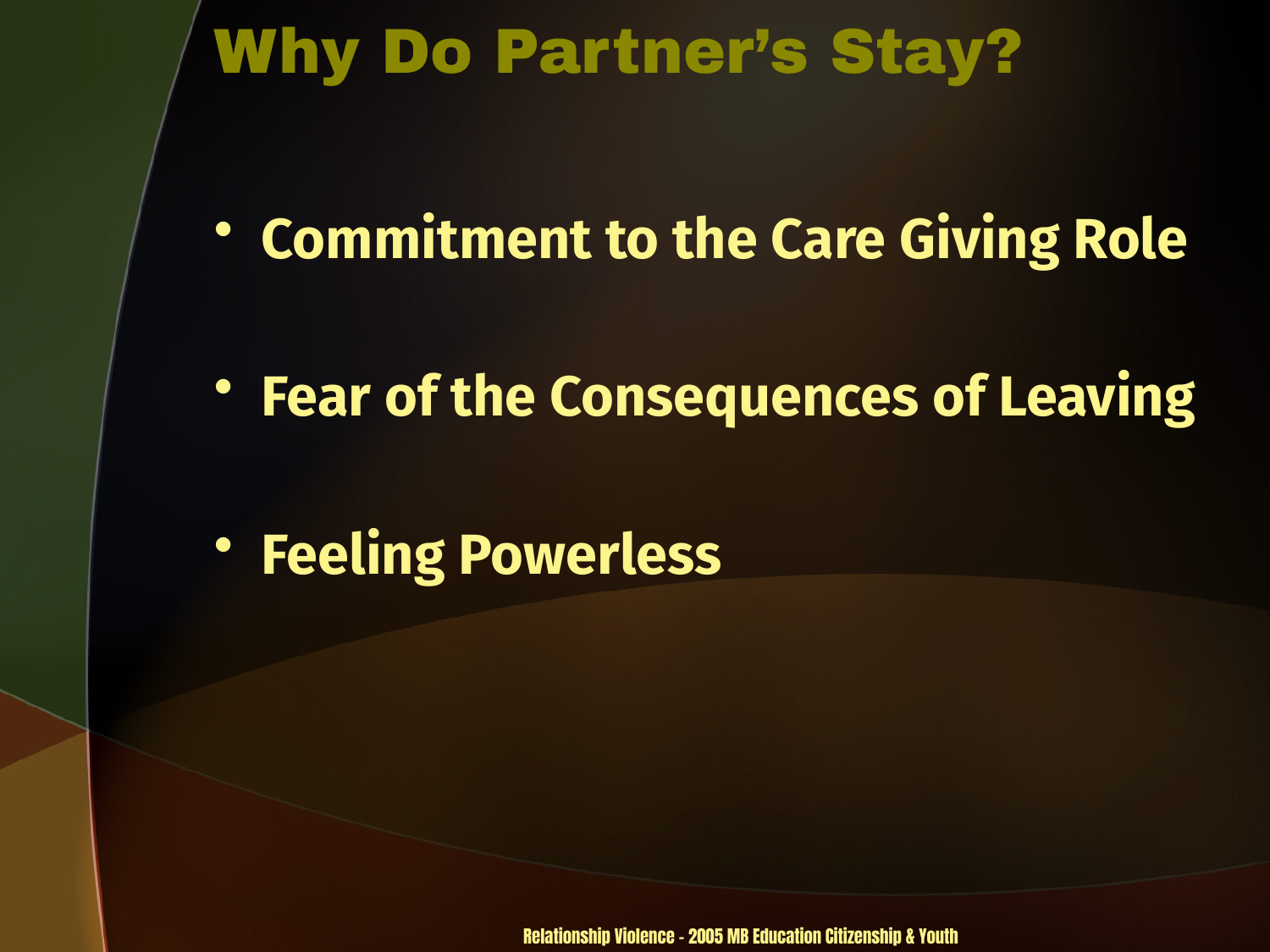

# Why Do Partner’s Stay?

Commitment to the Care Giving Role

Fear of the Consequences of Leaving

Feeling Powerless

Relationship Violence - 2005 MB Education Citizenship & Youth